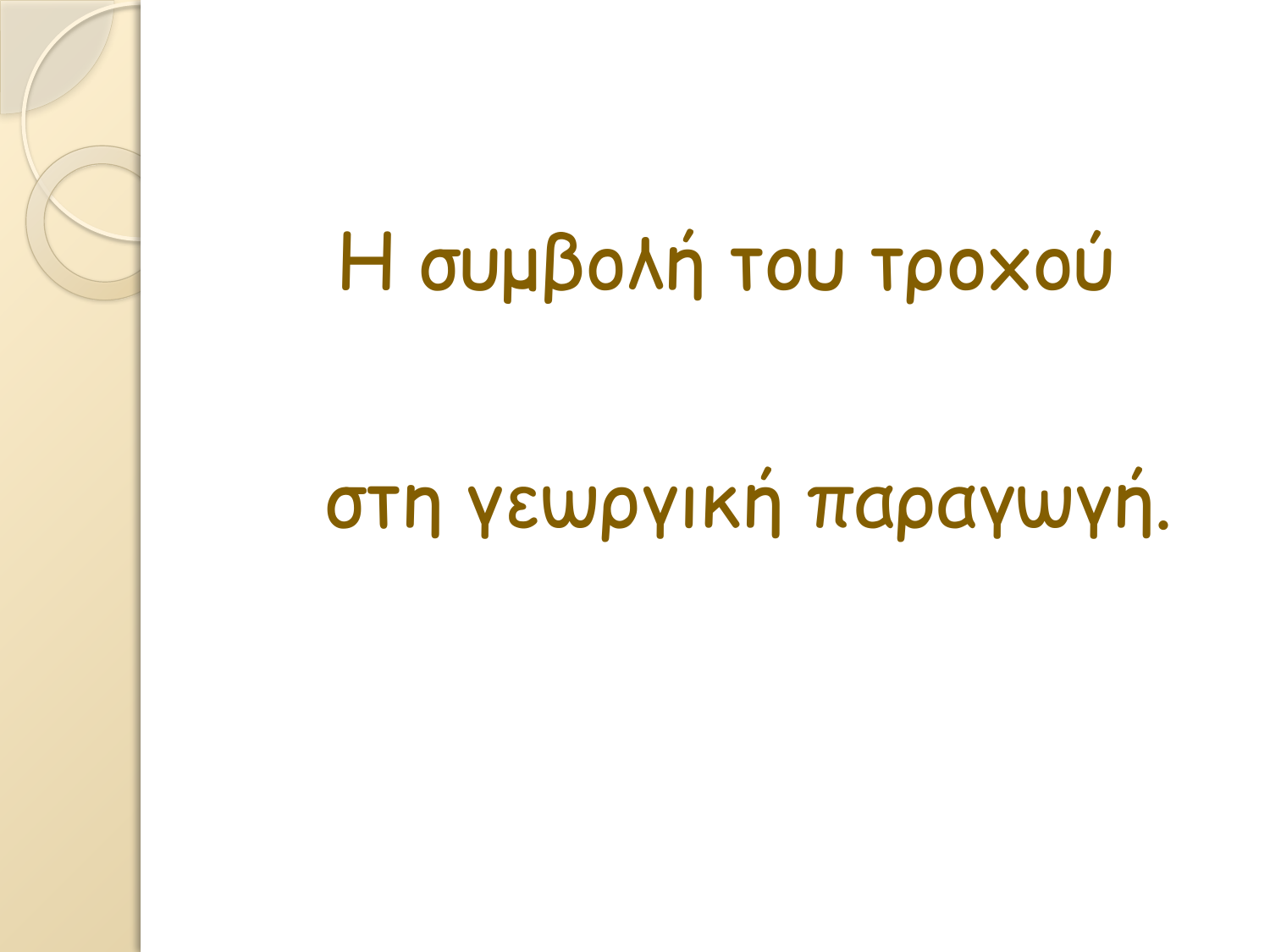

#
 Η συμβολή του τροχού

  στη γεωργική παραγωγή.